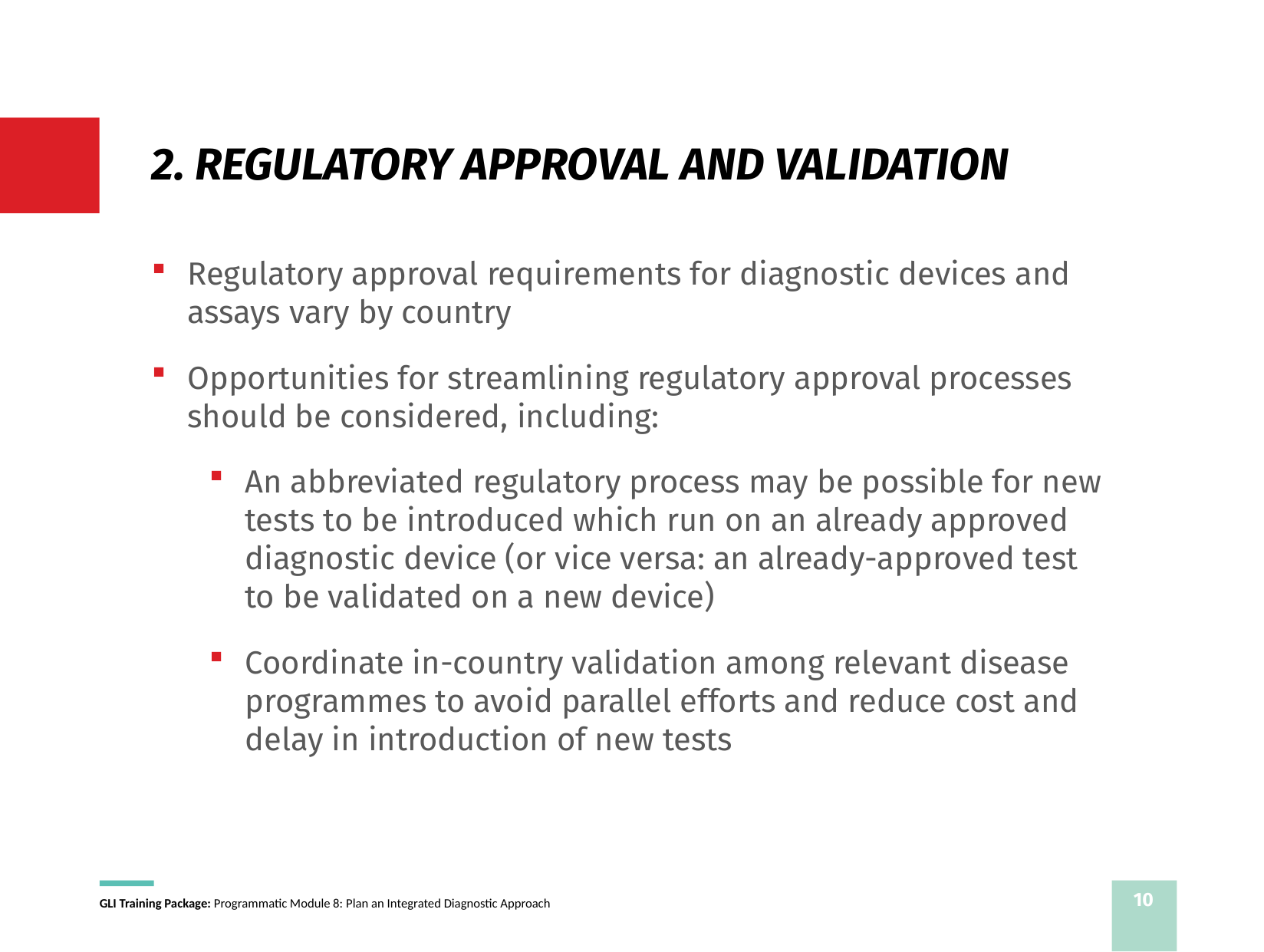

# 2. REGULATORY APPROVAL AND VALIDATION
Regulatory approval requirements for diagnostic devices and assays vary by country
Opportunities for streamlining regulatory approval processes should be considered, including:
An abbreviated regulatory process may be possible for new tests to be introduced which run on an already approved diagnostic device (or vice versa: an already-approved test to be validated on a new device)
Coordinate in-country validation among relevant disease programmes to avoid parallel efforts and reduce cost and delay in introduction of new tests